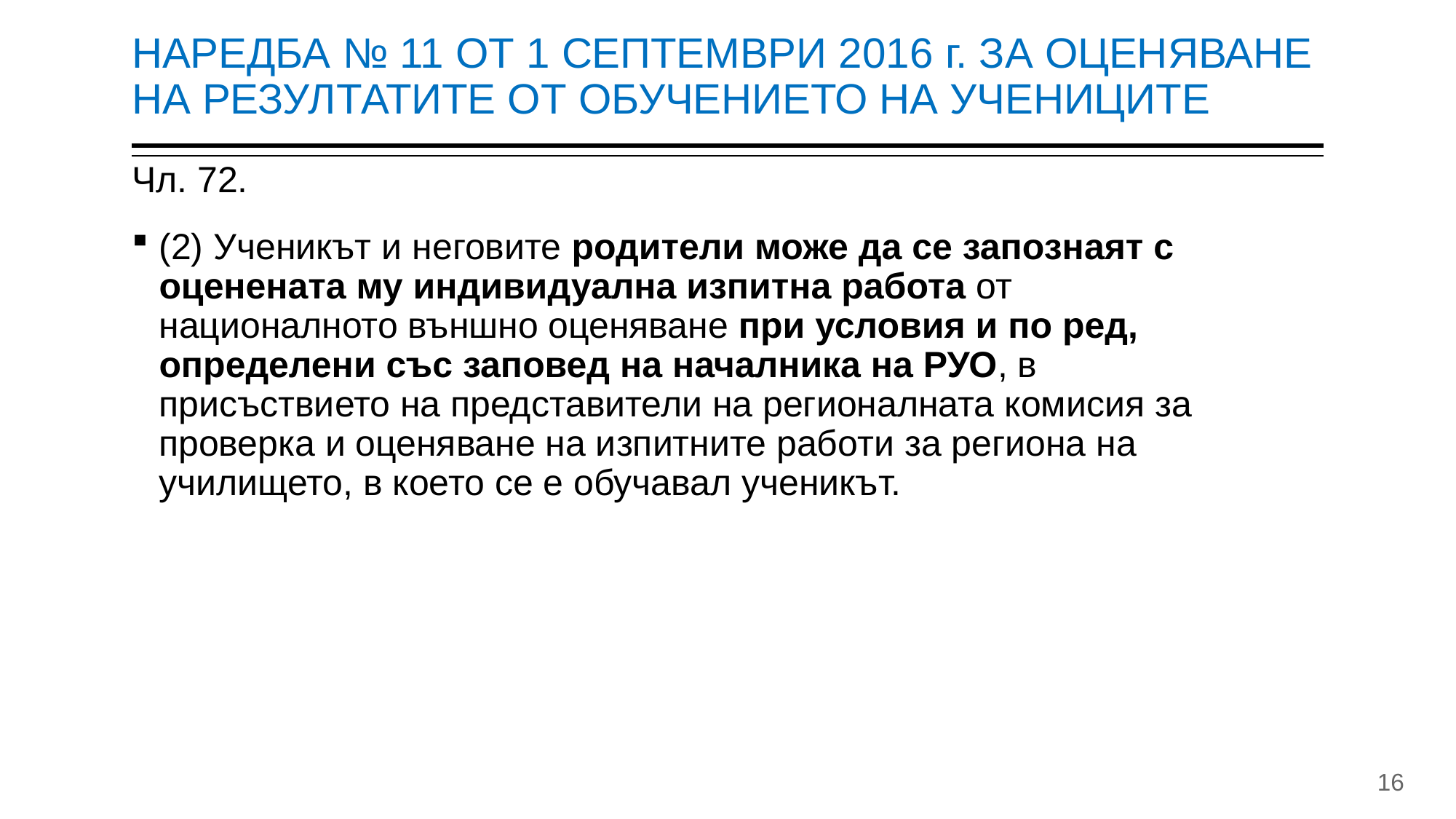

# НАРЕДБА № 11 ОТ 1 СЕПТЕМВРИ 2016 г. ЗА ОЦЕНЯВАНЕ НА РЕЗУЛТАТИТЕ ОТ ОБУЧЕНИЕТО НА УЧЕНИЦИТЕ
Чл. 72.
(2) Ученикът и неговите родители може да се запознаят с оценената му индивидуална изпитна работа от националното външно оценяване при условия и по ред, определени със заповед на началника на РУО, в присъствието на представители на регионалната комисия за проверка и оценяване на изпитните работи за региона на училището, в което се е обучавал ученикът.
16